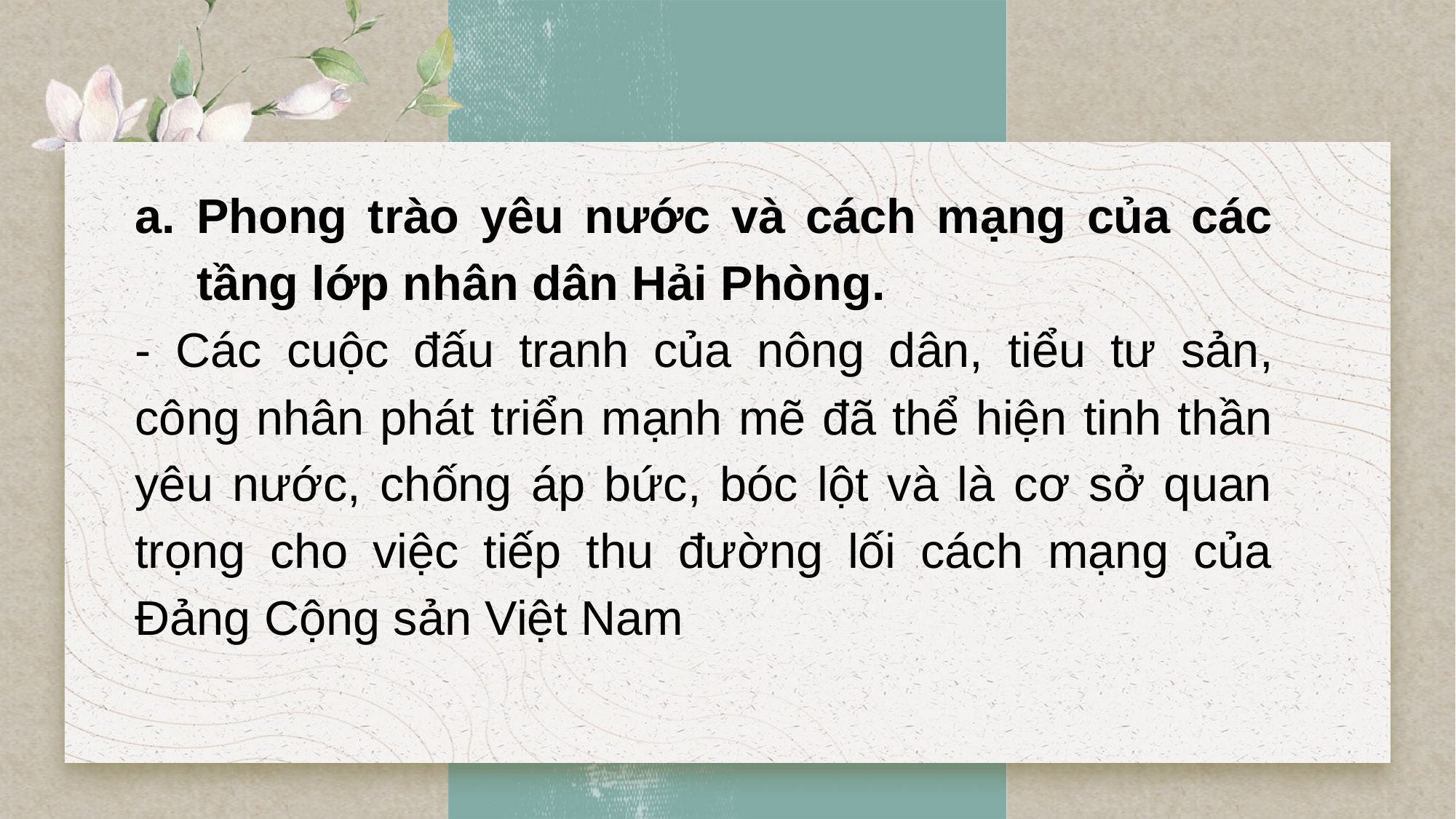

Phong trào yêu nước và cách mạng của các tầng lớp nhân dân Hải Phòng.
- Các cuộc đấu tranh của nông dân, tiểu tư sản, công nhân phát triển mạnh mẽ đã thể hiện tinh thần yêu nước, chống áp bức, bóc lột và là cơ sở quan trọng cho việc tiếp thu đường lối cách mạng của Đảng Cộng sản Việt Nam